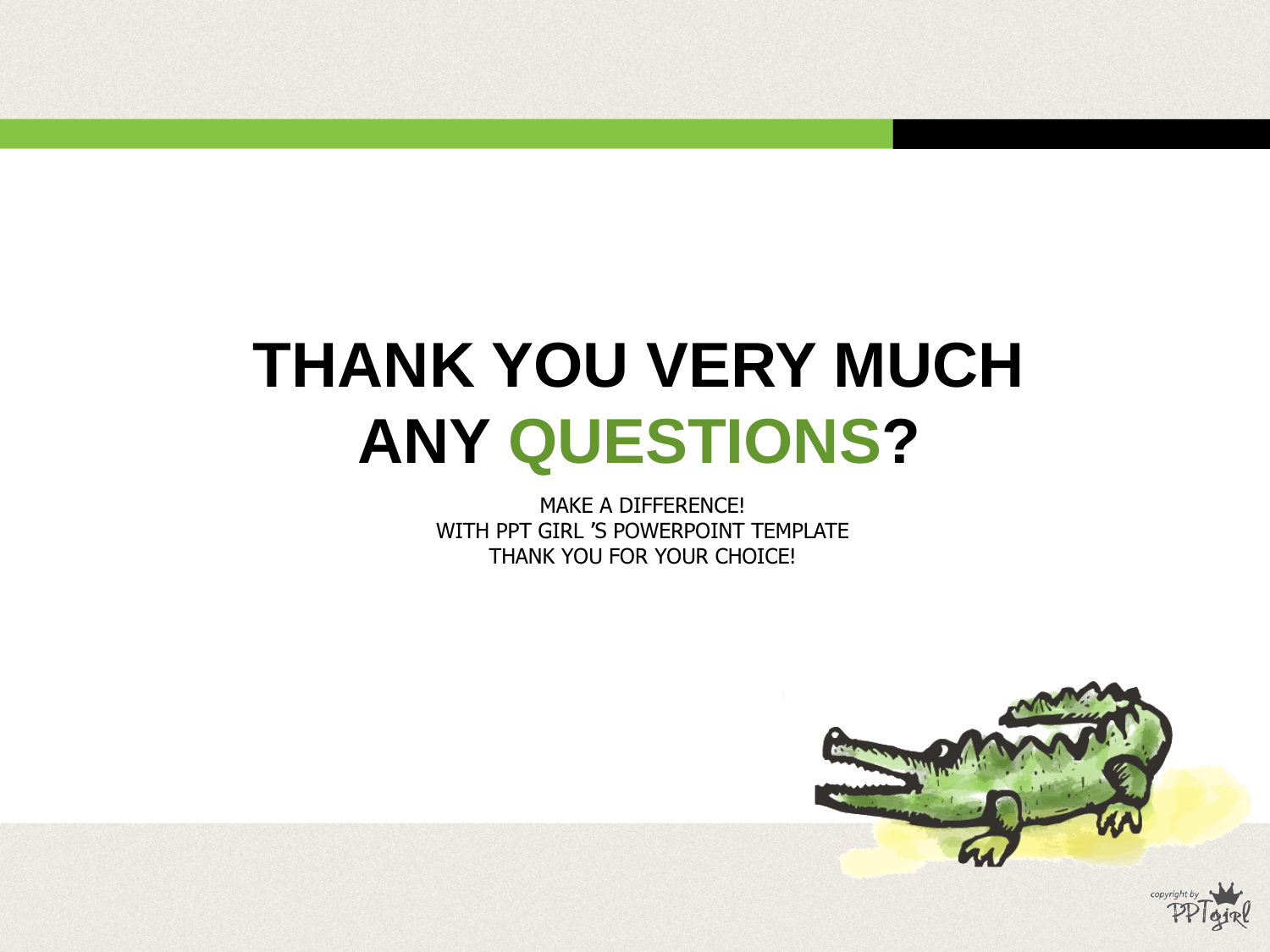

# THANK YOU VERY MUCH ANY QUESTIONS?
MAKE A DIFFERENCE!
WITH PPT GIRL ’S POWERPOINT TEMPLATE
THANK YOU FOR YOUR CHOICE!